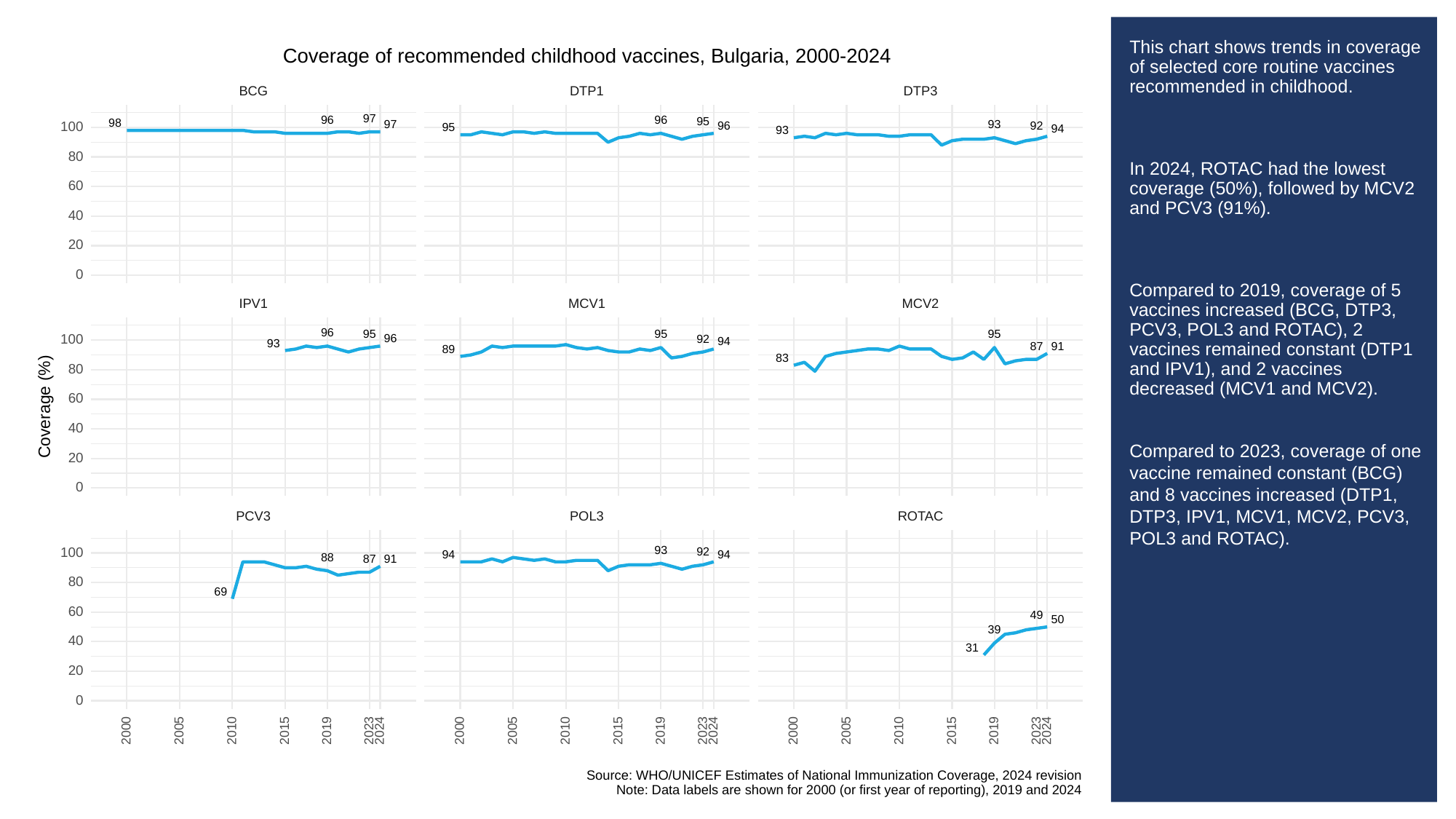

# This chart shows trends in coverage of selected core routine vaccines recommended in childhood.

In 2024, ROTAC had the lowest coverage (50%), followed by MCV2 and PCV3 (91%).

Compared to 2019, coverage of 5 vaccines increased (BCG, DTP3, PCV3, POL3 and ROTAC), 2 vaccines remained constant (DTP1 and IPV1), and 2 vaccines decreased (MCV1 and MCV2).

Compared to 2023, coverage of one vaccine remained constant (BCG) and 8 vaccines increased (DTP1, DTP3, IPV1, MCV1, MCV2, PCV3, POL3 and ROTAC).

Coverage of recommended childhood vaccines, Bulgaria, 2000-2024
BCG
DTP3
DTP1

97
96
96
95
98
97
93
96
100
92
95
94
93

80

60

40

20

0

MCV1
MCV2
IPV1

96
95
95
95
96
100
92
94
93

91
87

89

83

80

60
Coverage (%)

40

20

0

POL3
PCV3
ROTAC

93
100
92
94
94

88
91
87

80

69

60
49

50
39

40

31

20

0

2023
2023
2023
2000
2005
2010
2015
2019
2024
2000
2005
2010
2015
2019
2024
2000
2005
2010
2015
2019
2024
Source: WHO/UNICEF Estimates of National Immunization Coverage, 2024 revision
Note: Data labels are shown for 2000 (or first year of reporting), 2019 and 2024